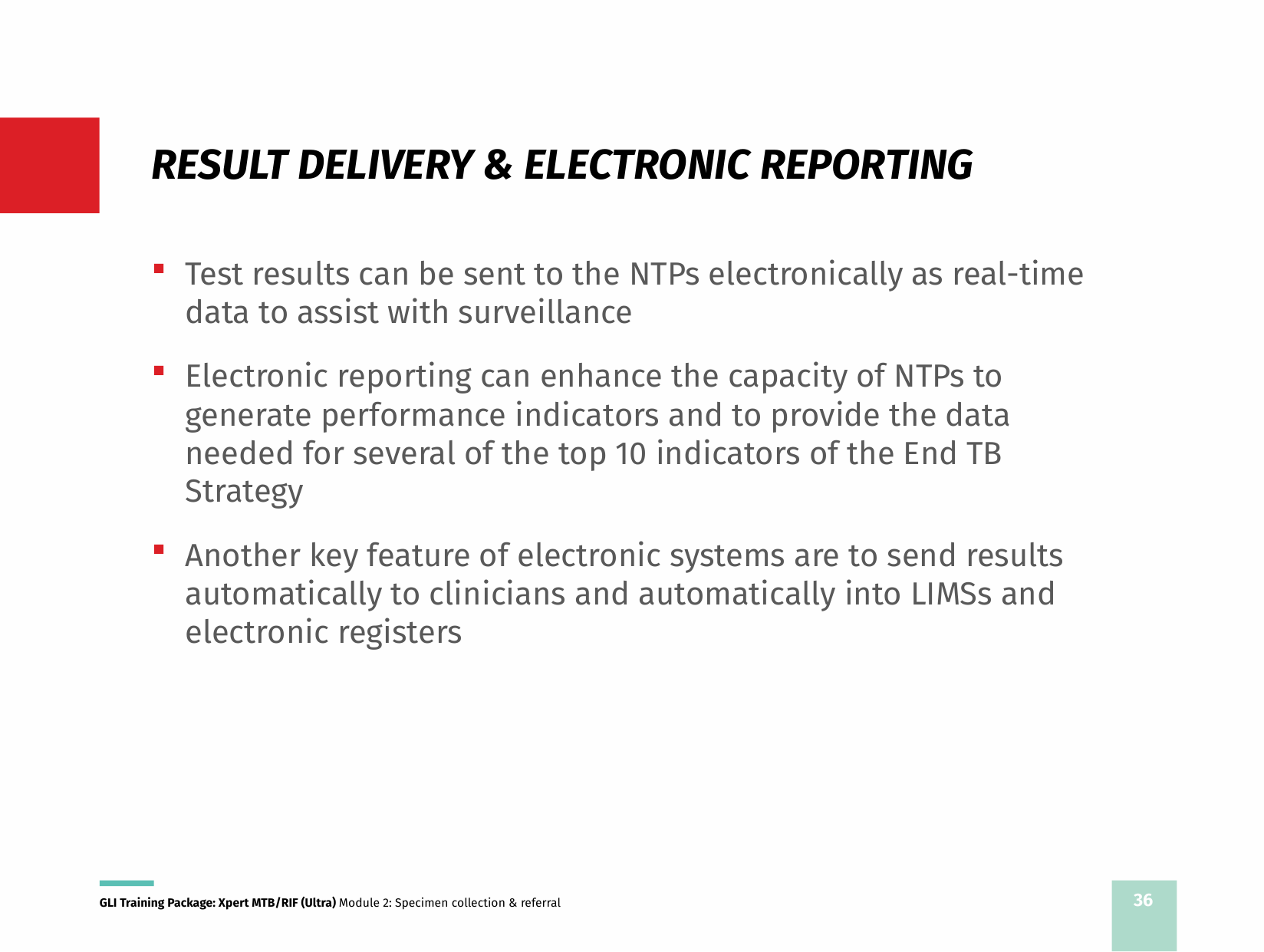

# RESULT DELIVERY & ELECTRONIC REPORTING
Test results can be sent to the NTPs electronically as real-time data to assist with surveillance
Electronic reporting can enhance the capacity of NTPs to generate performance indicators and to provide the data needed for several of the top 10 indicators of the End TB Strategy
Another key feature of electronic systems are to send results automatically to clinicians and automatically into LIMSs and electronic registers